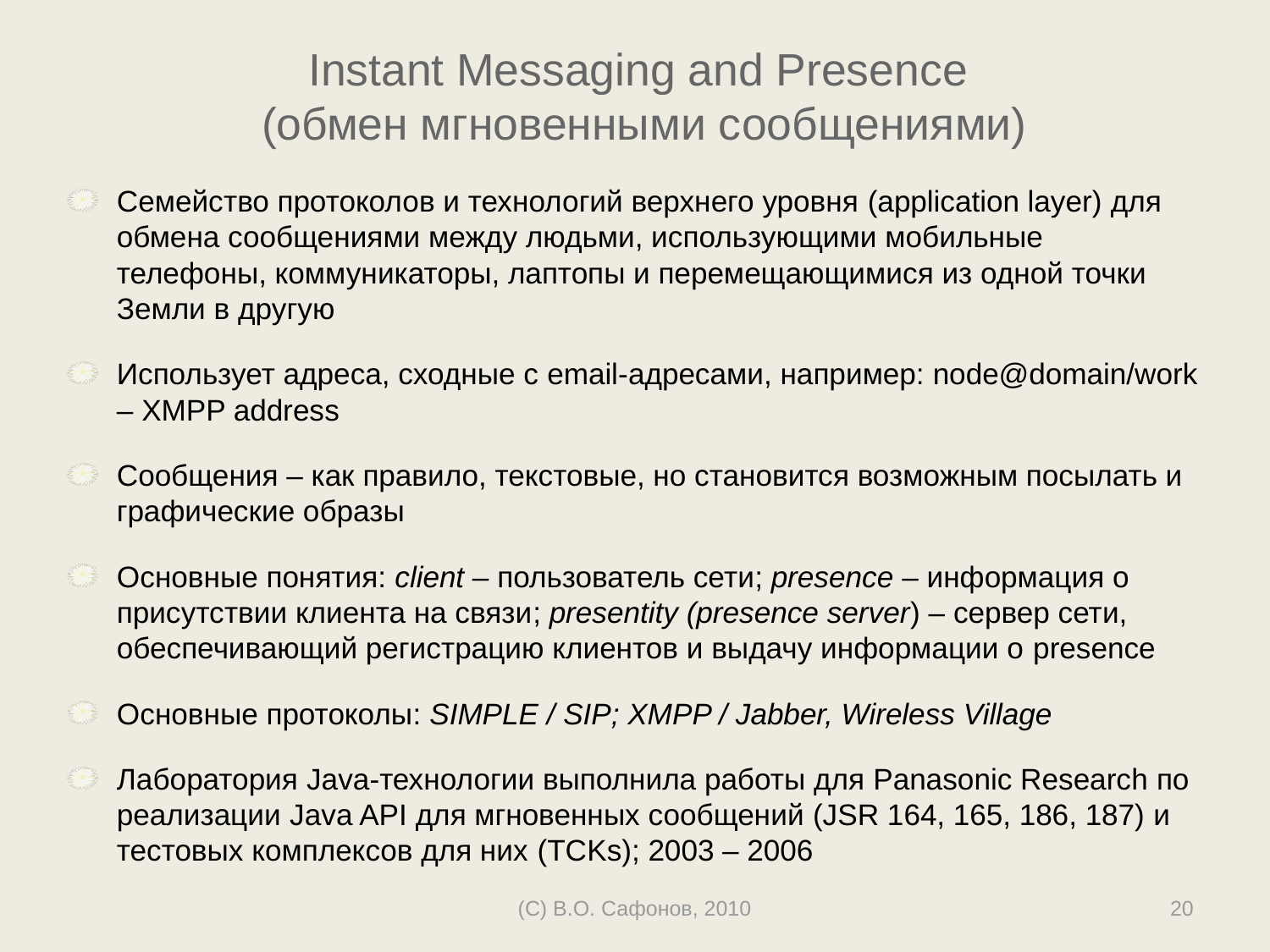

# Instant Messaging and Presence (обмен мгновенными сообщениями)
Семейство протоколов и технологий верхнего уровня (application layer) для обмена сообщениями между людьми, использующими мобильные телефоны, коммуникаторы, лаптопы и перемещающимися из одной точки Земли в другую
Использует адреса, сходные с email-адресами, например: node@domain/work – XMPP address
Сообщения – как правило, текстовые, но становится возможным посылать и графические образы
Основные понятия: client – пользователь сети; presence – информация о присутствии клиента на связи; presentity (presence server) – сервер сети, обеспечивающий регистрацию клиентов и выдачу информации о presence
Основные протоколы: SIMPLE / SIP; XMPP / Jabber, Wireless Village
Лаборатория Java-технологии выполнила работы для Panasonic Research по реализации Java API для мгновенных сообщений (JSR 164, 165, 186, 187) и тестовых комплексов для них (TCKs); 2003 – 2006
(C) В.О. Сафонов, 2010
20